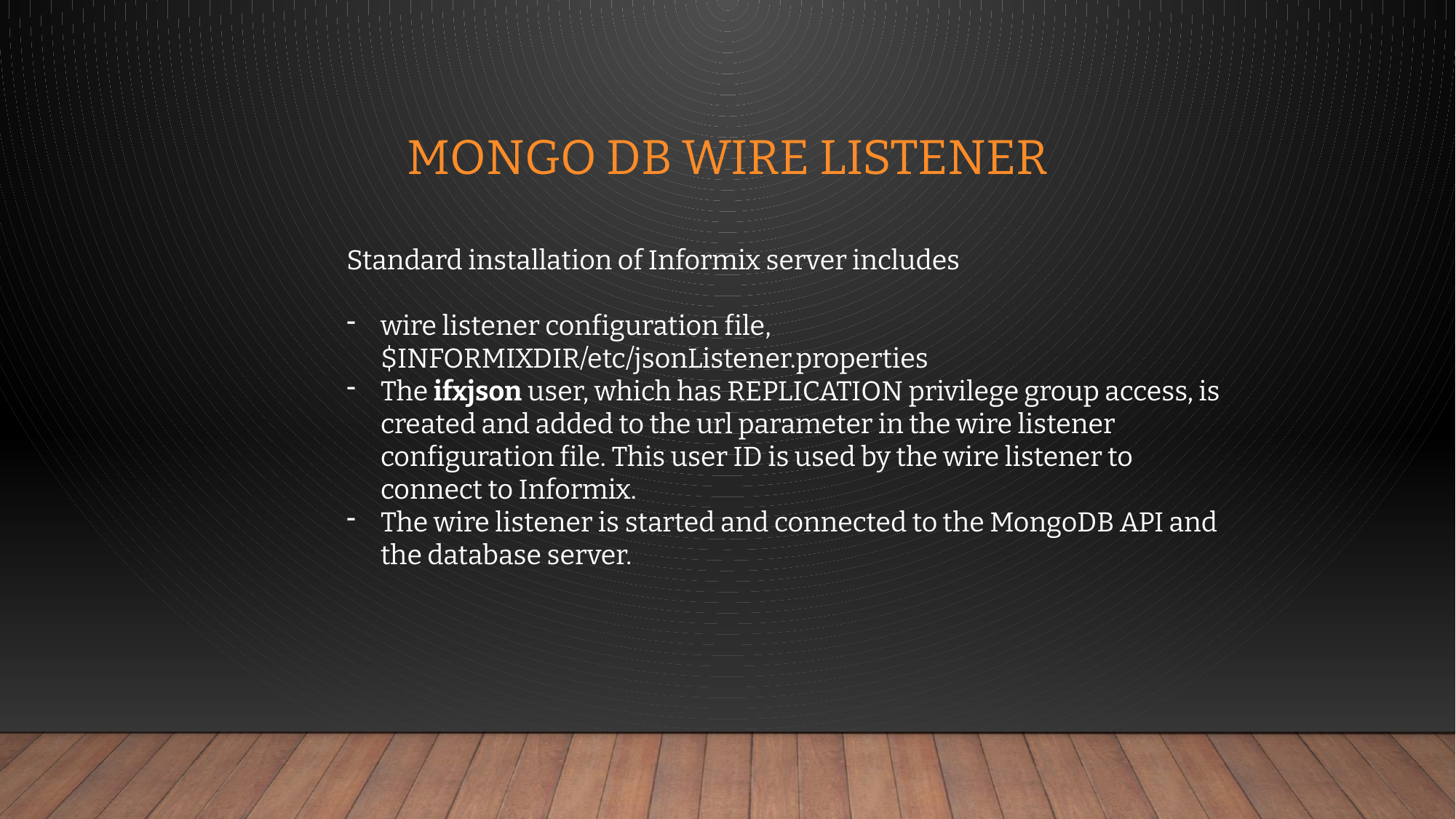

# MONGO DB WIRE LISTENER
Standard installation of Informix server includes

wire listener configuration file, $INFORMIXDIR/etc/jsonListener.properties
The ifxjson user, which has REPLICATION privilege group access, is created and added to the url parameter in the wire listener configuration file. This user ID is used by the wire listener to connect to Informix.
The wire listener is started and connected to the MongoDB API and the database server.